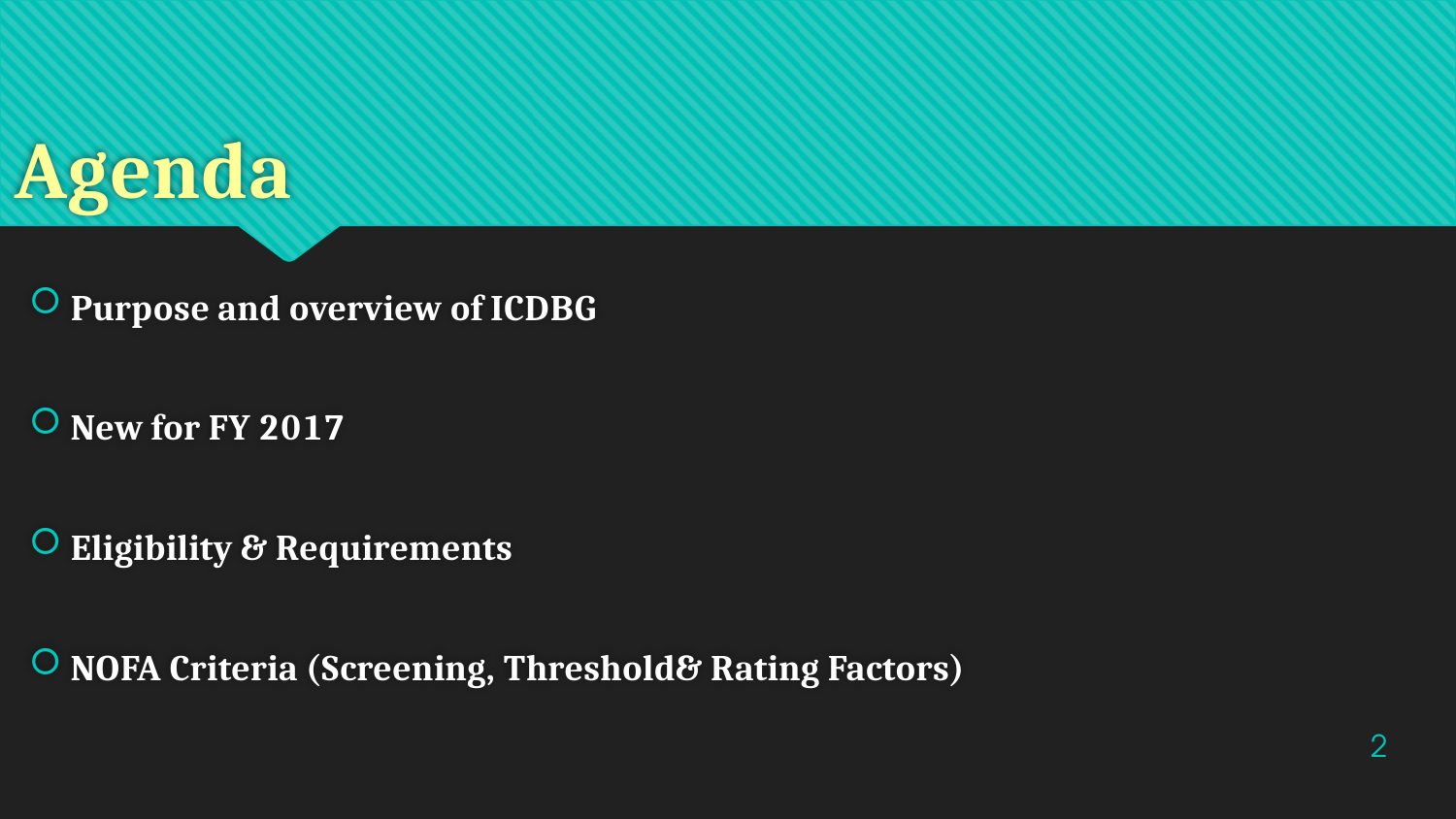

# Agenda
Purpose and overview of ICDBG

New for FY 2017

Eligibility & Requirements

NOFA Criteria (Screening, Threshold& Rating Factors)

2